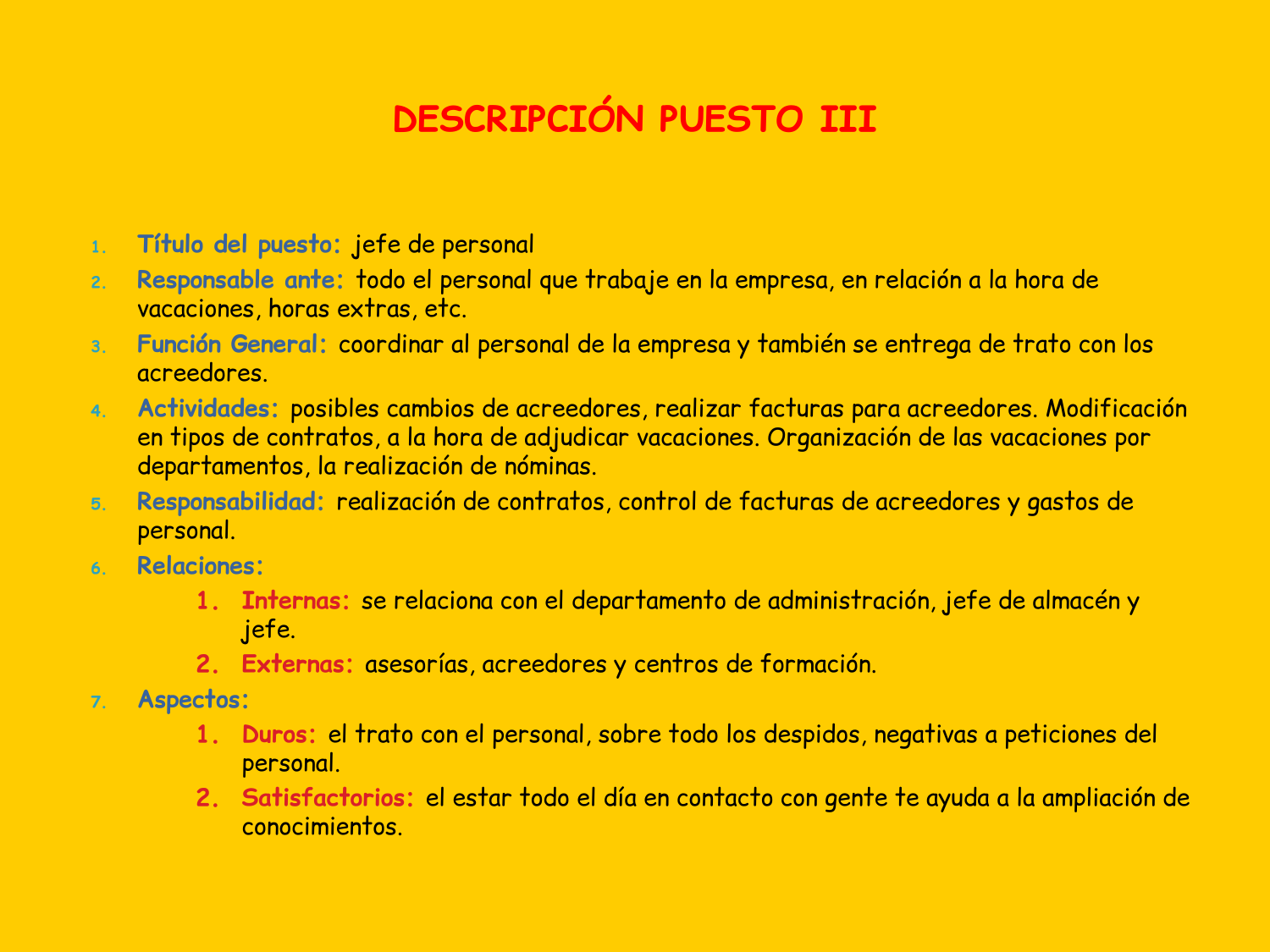

# DESCRIPCIÓN PUESTO III
Título del puesto: jefe de personal
Responsable ante: todo el personal que trabaje en la empresa, en relación a la hora de vacaciones, horas extras, etc.
Función General: coordinar al personal de la empresa y también se entrega de trato con los acreedores.
Actividades: posibles cambios de acreedores, realizar facturas para acreedores. Modificación en tipos de contratos, a la hora de adjudicar vacaciones. Organización de las vacaciones por departamentos, la realización de nóminas.
Responsabilidad: realización de contratos, control de facturas de acreedores y gastos de personal.
Relaciones:
Internas: se relaciona con el departamento de administración, jefe de almacén y jefe.
Externas: asesorías, acreedores y centros de formación.
Aspectos:
Duros: el trato con el personal, sobre todo los despidos, negativas a peticiones del personal.
Satisfactorios: el estar todo el día en contacto con gente te ayuda a la ampliación de conocimientos.